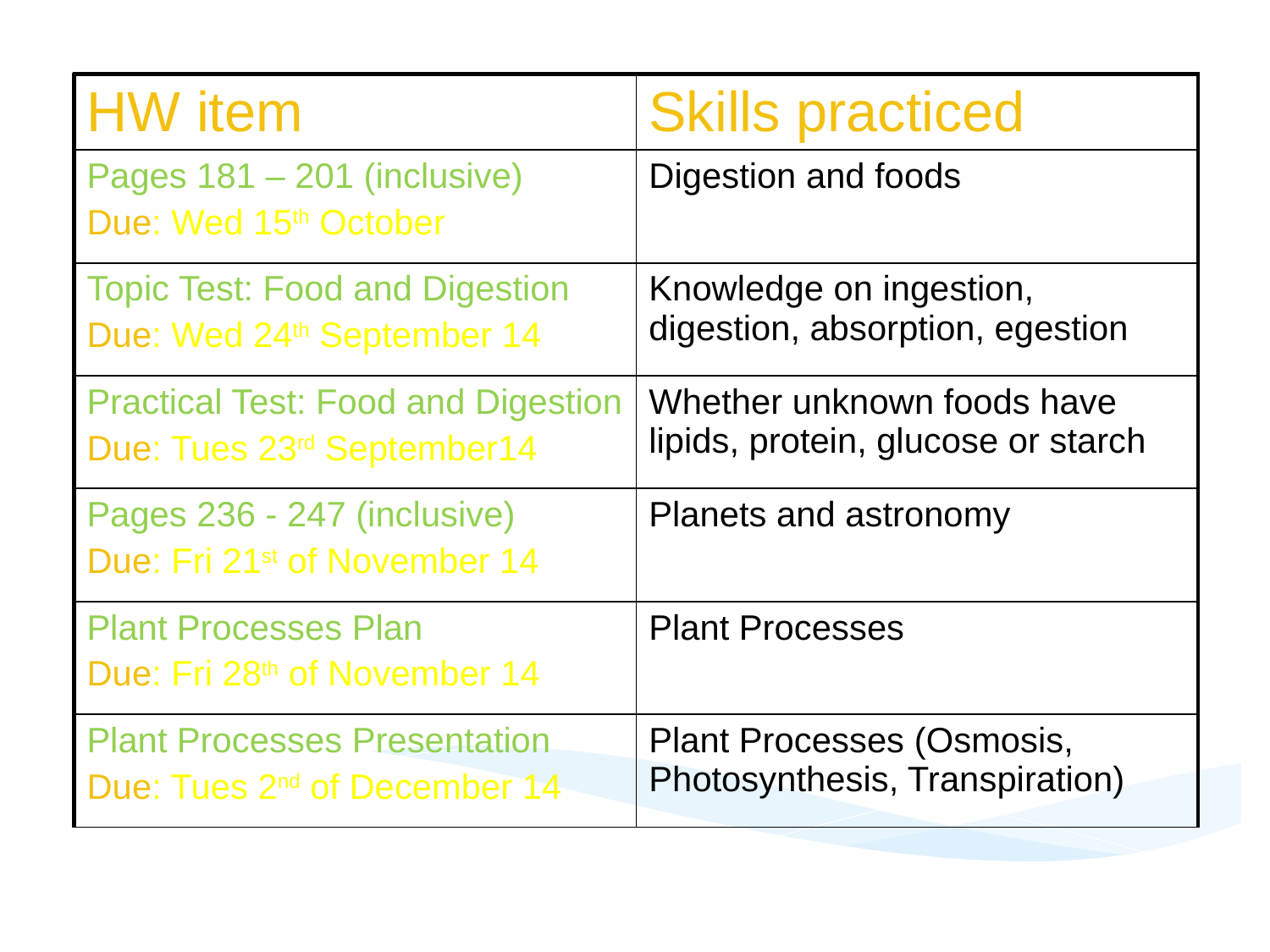

| HW item | Skills practiced |
| --- | --- |
| Pages 181 – 201 (inclusive) Due: Wed 15th October | Digestion and foods |
| Topic Test: Food and Digestion Due: Wed 24th September 14 | Knowledge on ingestion, digestion, absorption, egestion |
| Practical Test: Food and Digestion Due: Tues 23rd September14 | Whether unknown foods have lipids, protein, glucose or starch |
| Pages 236 - 247 (inclusive) Due: Fri 21st of November 14 | Planets and astronomy |
| Plant Processes Plan Due: Fri 28th of November 14 | Plant Processes |
| Plant Processes Presentation Due: Tues 2nd of December 14 | Plant Processes (Osmosis, Photosynthesis, Transpiration) |